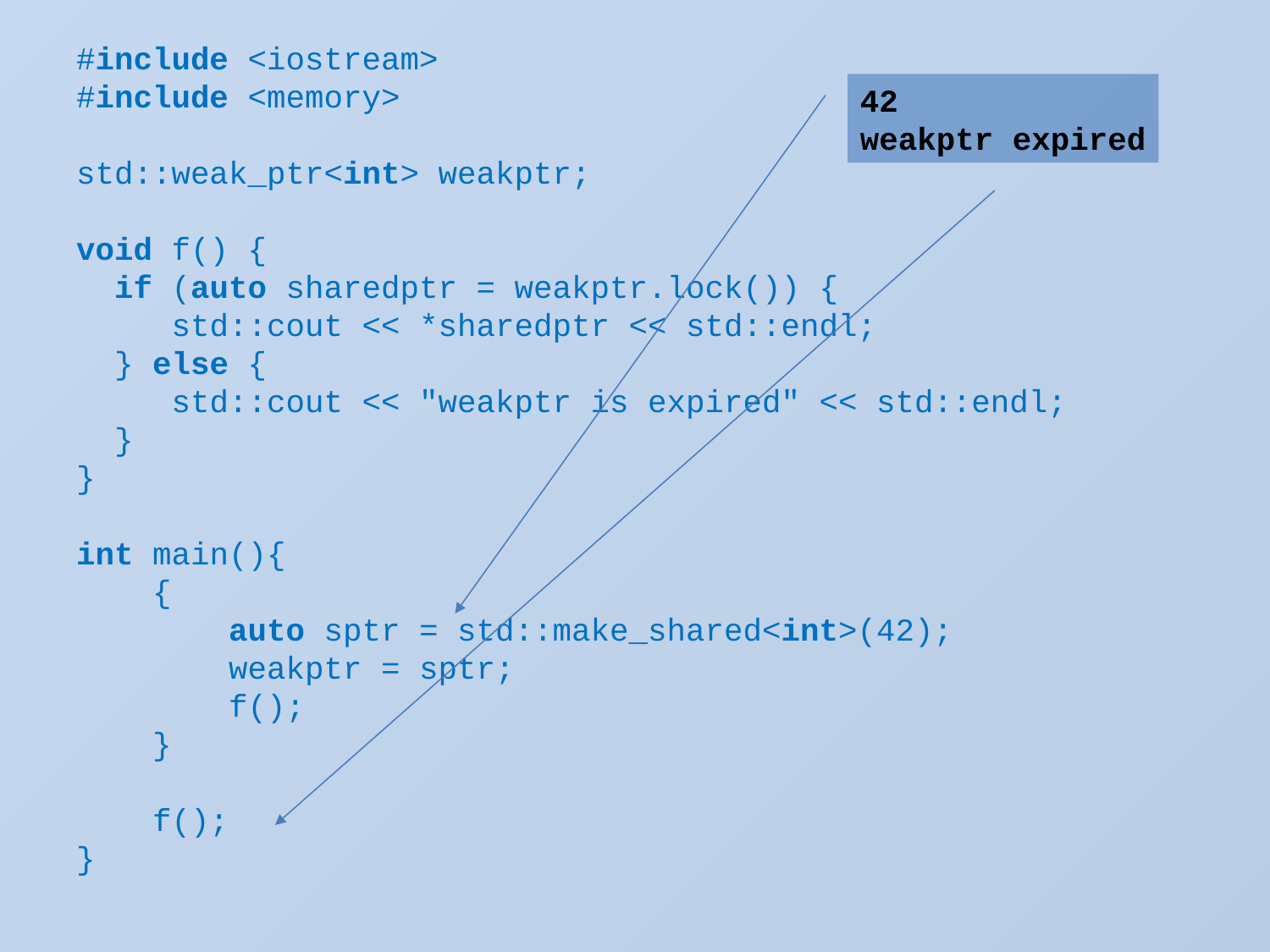

#include <iostream>
#include <memory>

std::weak_ptr<int> weakptr;

void f() {
  if (auto sharedptr = weakptr.lock()) {
     std::cout << *sharedptr << std::endl;
  } else {
     std::cout << "weakptr is expired" << std::endl;
  }
}

int main(){
    {
        auto sptr = std::make_shared<int>(42);
        weakptr = sptr;
        f();
    }

    f();
}
42
weakptr expired